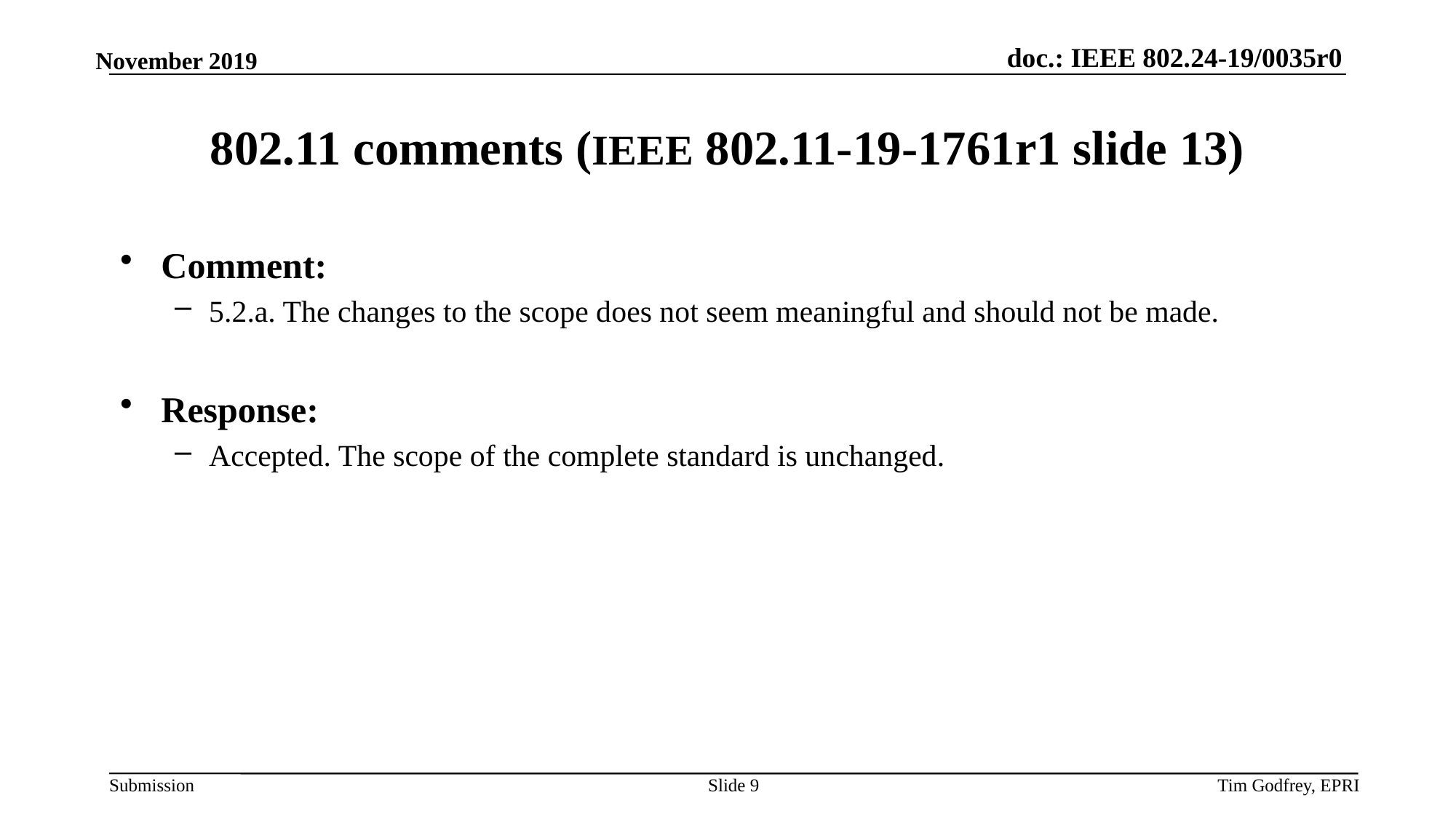

# 802.11 comments (IEEE 802.11-19-1761r1 slide 13)
Comment:
5.2.a. The changes to the scope does not seem meaningful and should not be made.

Response:
Accepted. The scope of the complete standard is unchanged.

Slide 9
Tim Godfrey, EPRI